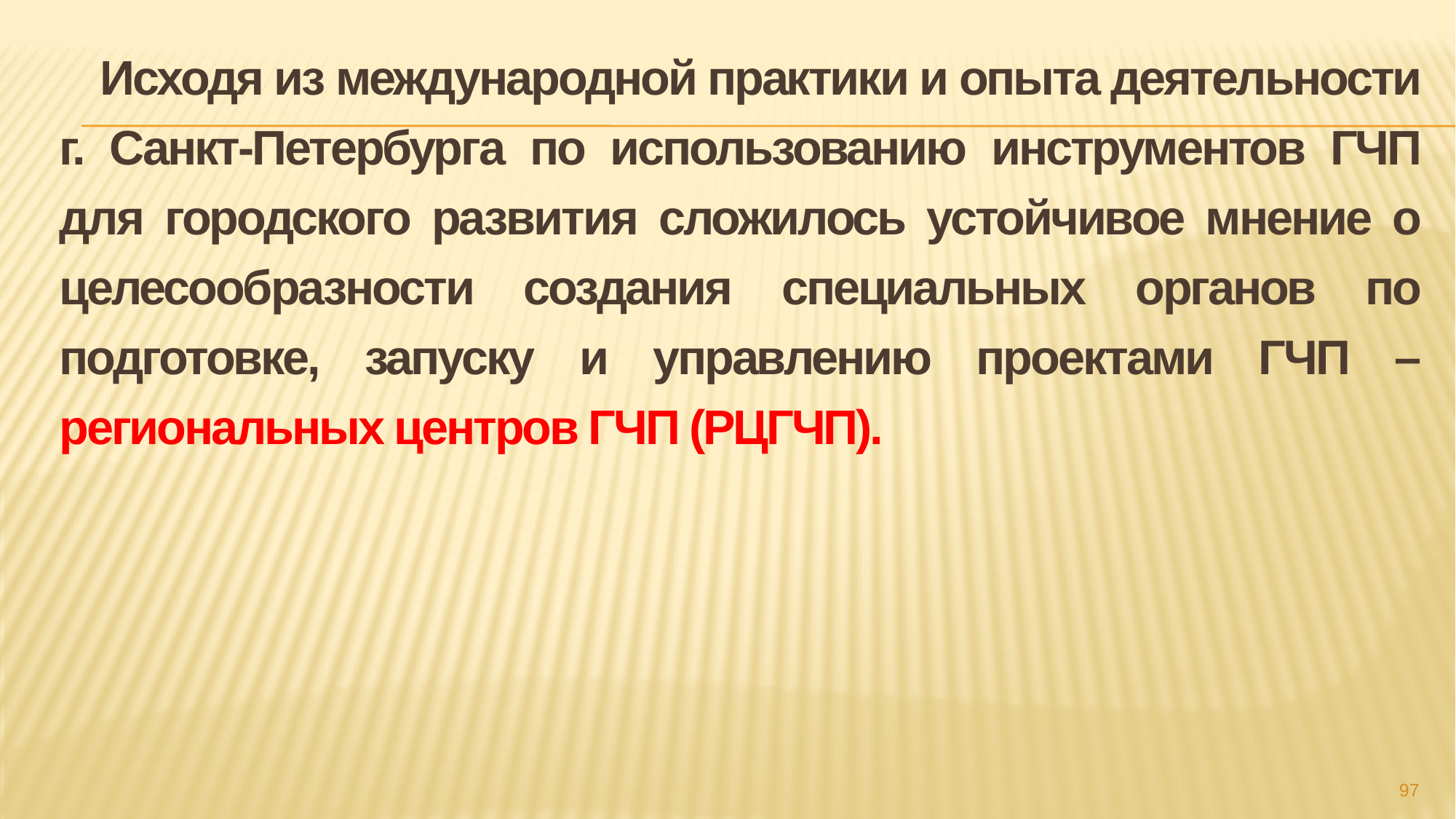

Исходя из международной практики и опыта деятельности г. Санкт-Петербурга по использованию инструментов ГЧП для городского развития сложилось устойчивое мнение о целесообразности создания специальных органов по подготовке, запуску и управлению проектами ГЧП – региональных центров ГЧП (РЦГЧП).
#
97